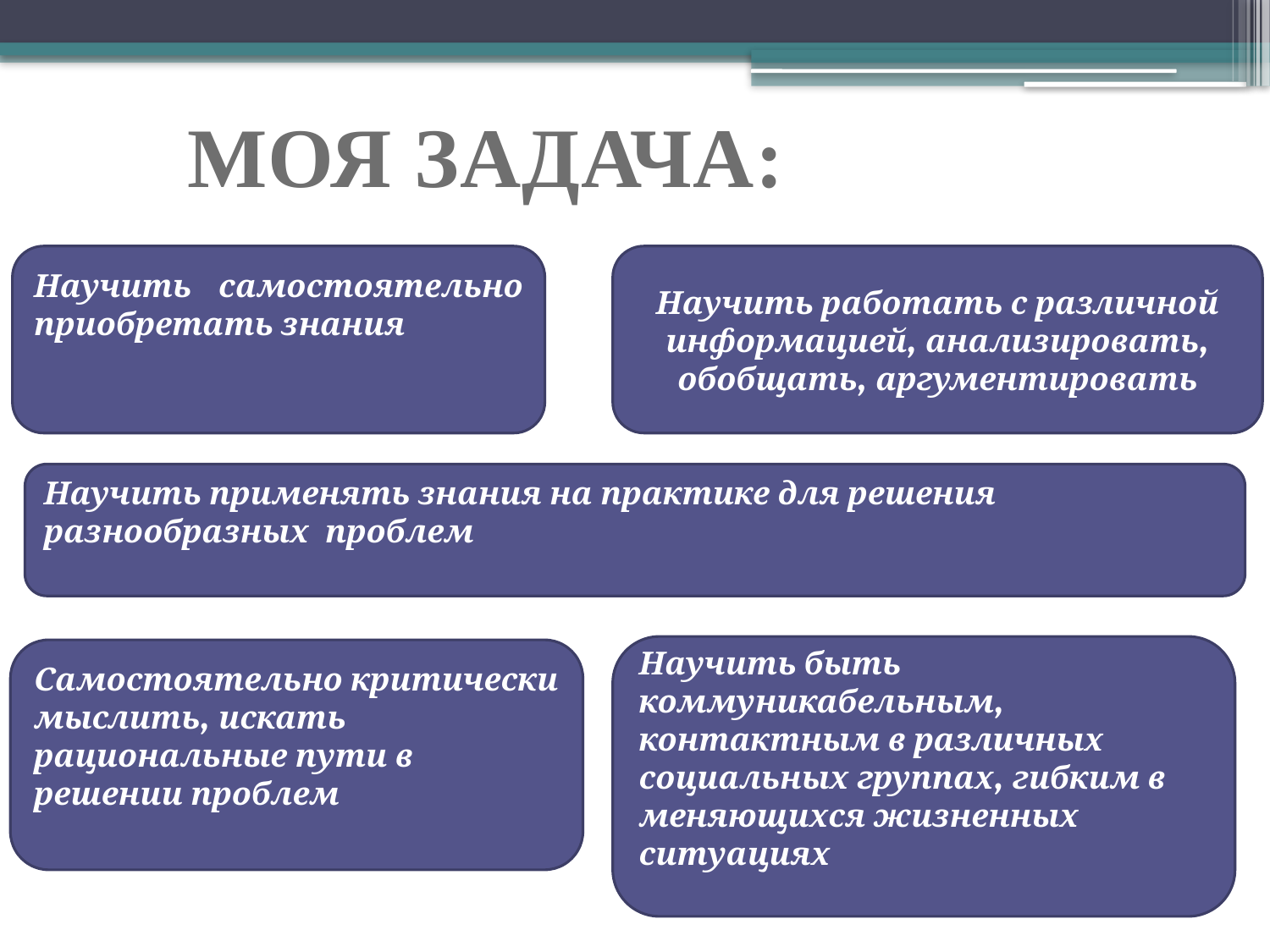

МОЯ ЗАДАЧА:

Научить самостоятельно приобретать знания

Научить работать с различной информацией, анализировать, обобщать, аргументировать

Научить применять знания на практике для решения разнообразных  проблем

Научить быть коммуникабельным, контактным в различных социальных группах, гибким в меняющихся жизненных ситуациях

Самостоятельно критически мыслить, искать рациональные пути в решении проблем